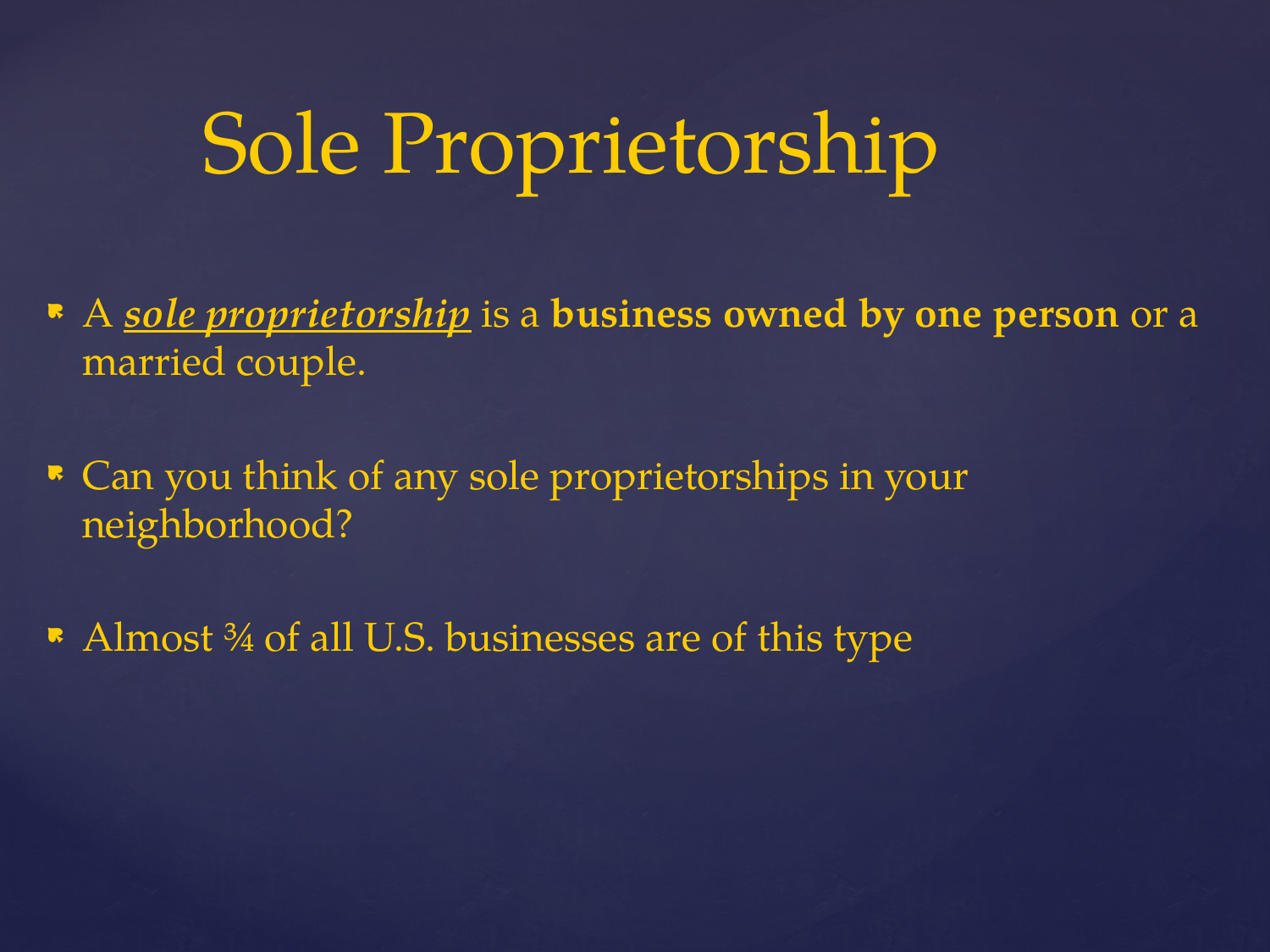

Sole Proprietorship
A sole proprietorship is a business owned by one person or a married couple.

Can you think of any sole proprietorships in your neighborhood?

Almost ¾ of all U.S. businesses are of this type